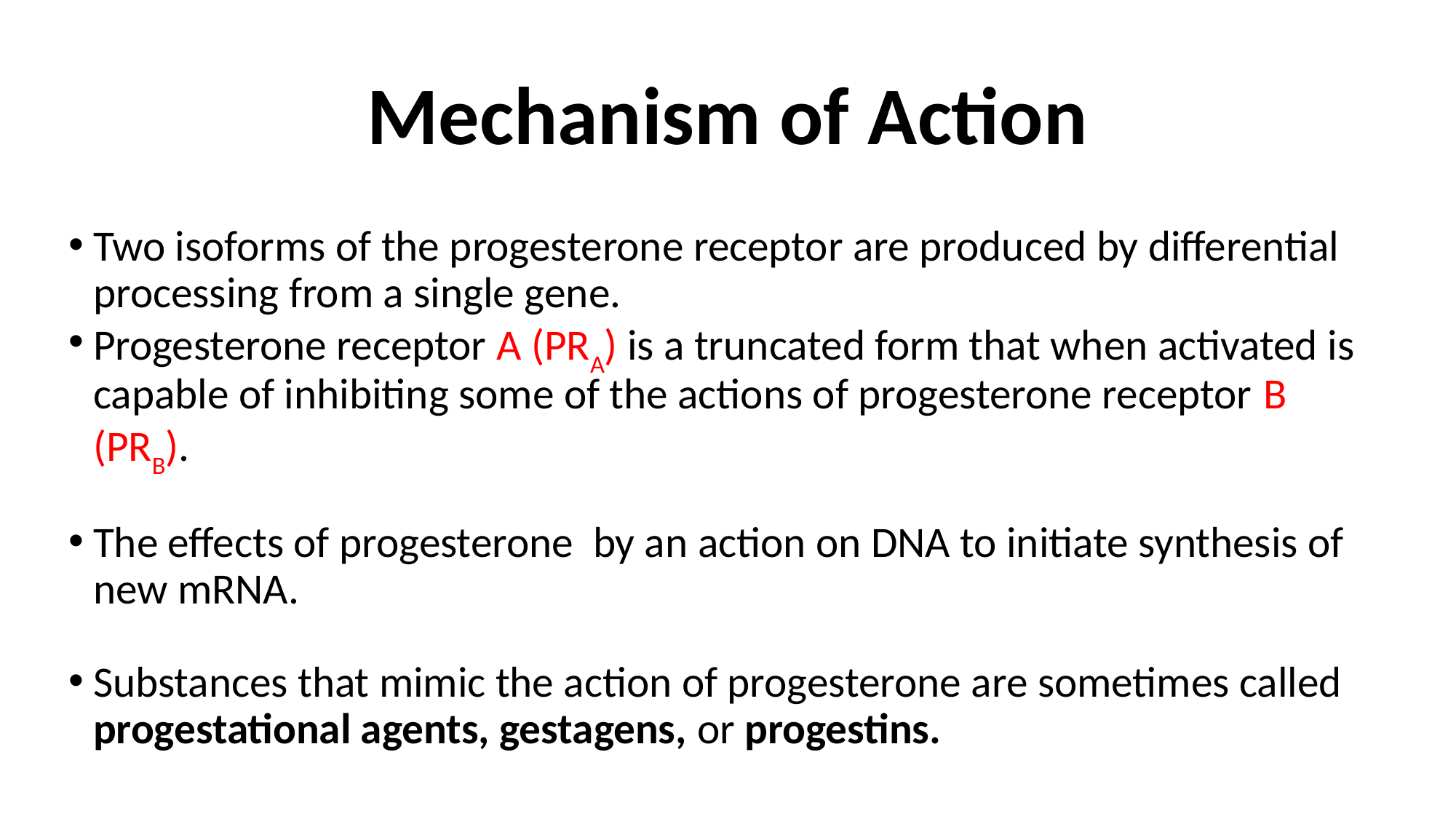

# Mechanism of Action
Two isoforms of the progesterone receptor are produced by differential processing from a single gene.
Progesterone receptor A (PRA) is a truncated form that when activated is capable of inhibiting some of the actions of progesterone receptor B (PRB).

The effects of progesterone  by an action on DNA to initiate synthesis of new mRNA.

Substances that mimic the action of progesterone are sometimes called progestational agents, gestagens, or progestins.